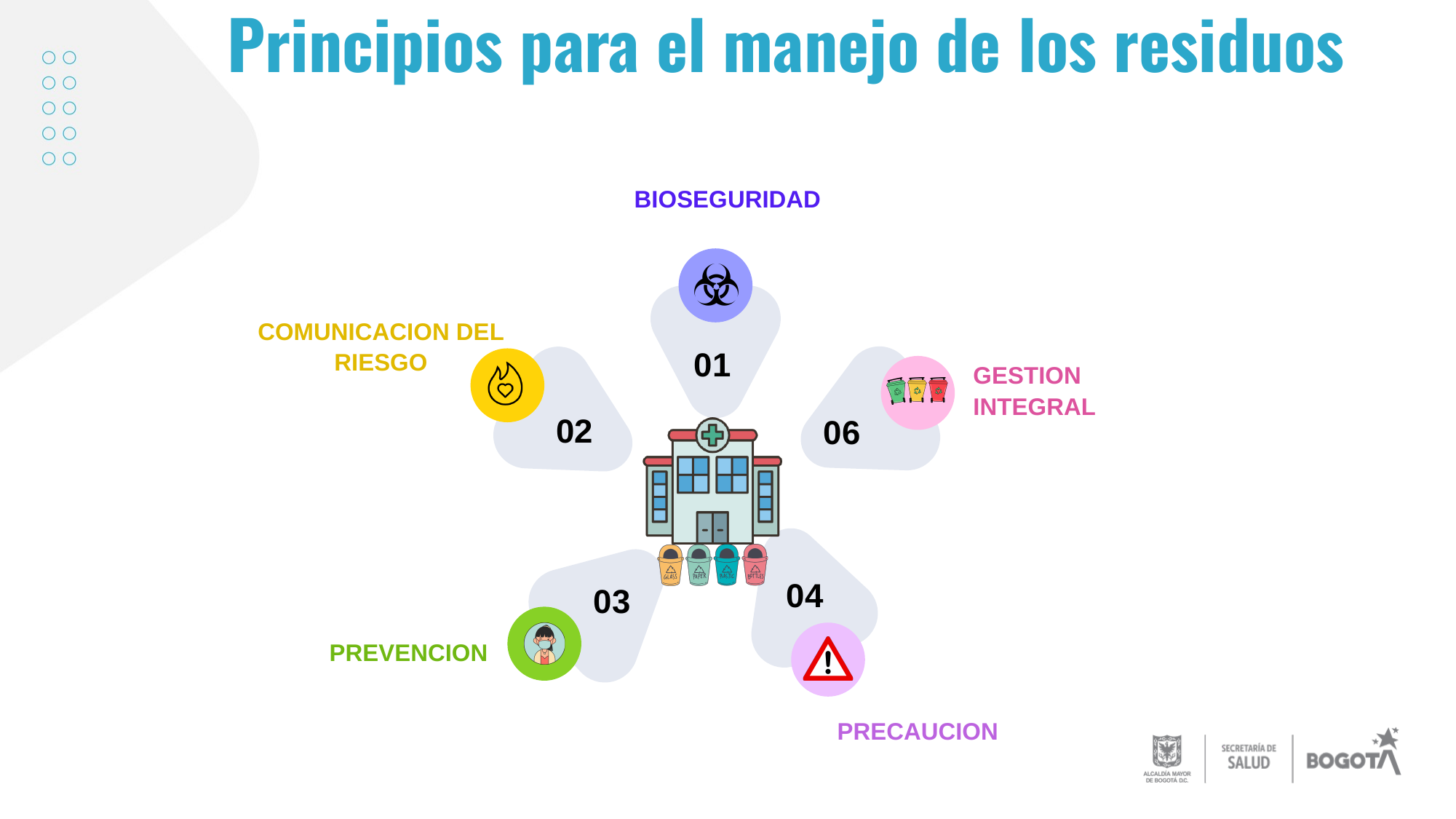

Principios para el manejo de los residuos
BIOSEGURIDAD

COMUNICACION DEL RIESGO
01

GESTION
INTEGRAL

02
06

04
03

PREVENCION

PRECAUCION